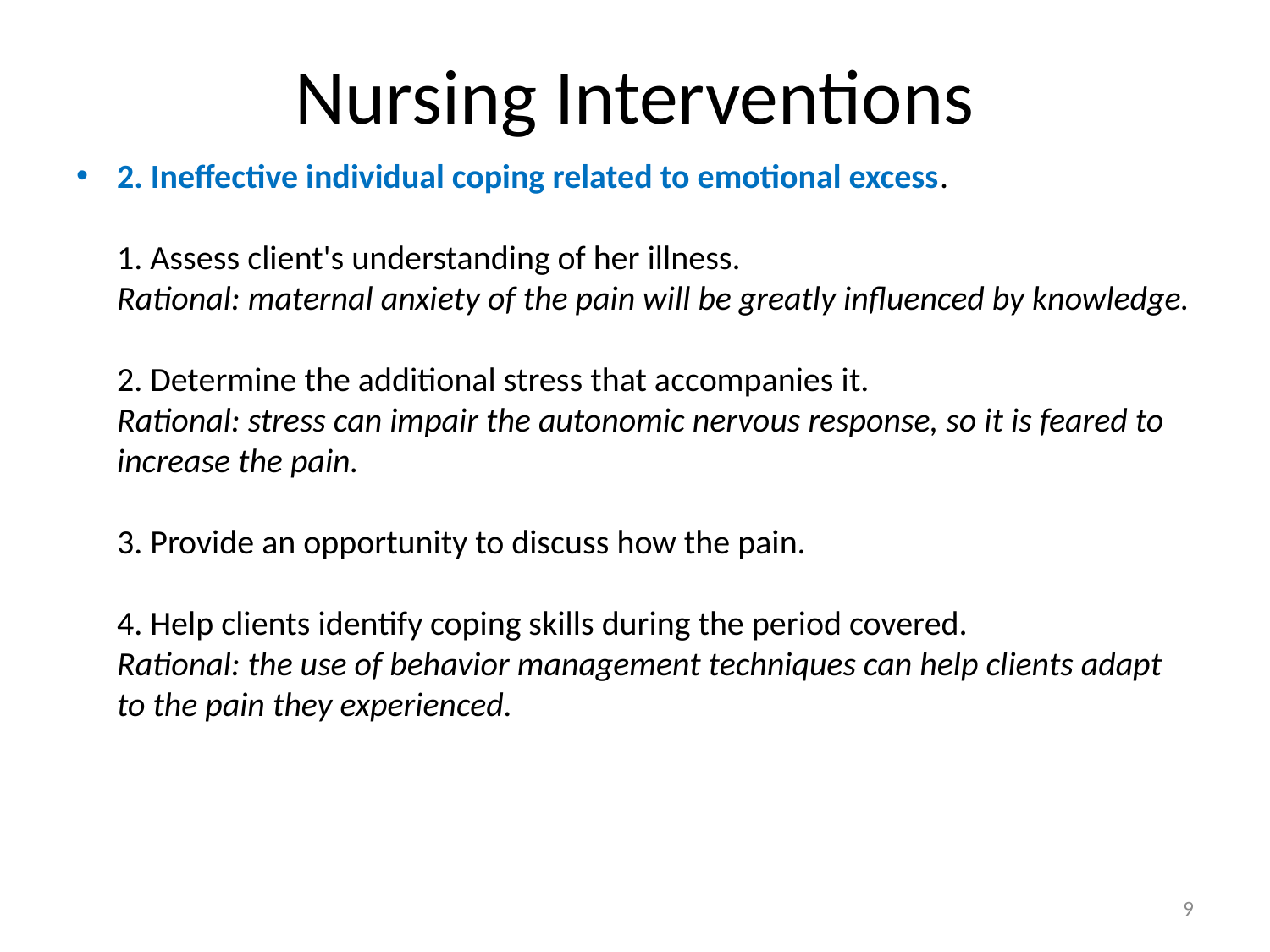

# Nursing Interventions
2. Ineffective individual coping related to emotional excess.
1. Assess client's understanding of her illness.
Rational: maternal anxiety of the pain will be greatly influenced by knowledge.
2. Determine the additional stress that accompanies it.
Rational: stress can impair the autonomic nervous response, so it is feared to increase the pain.
3. Provide an opportunity to discuss how the pain.
4. Help clients identify coping skills during the period covered.
Rational: the use of behavior management techniques can help clients adapt to the pain they experienced.
9